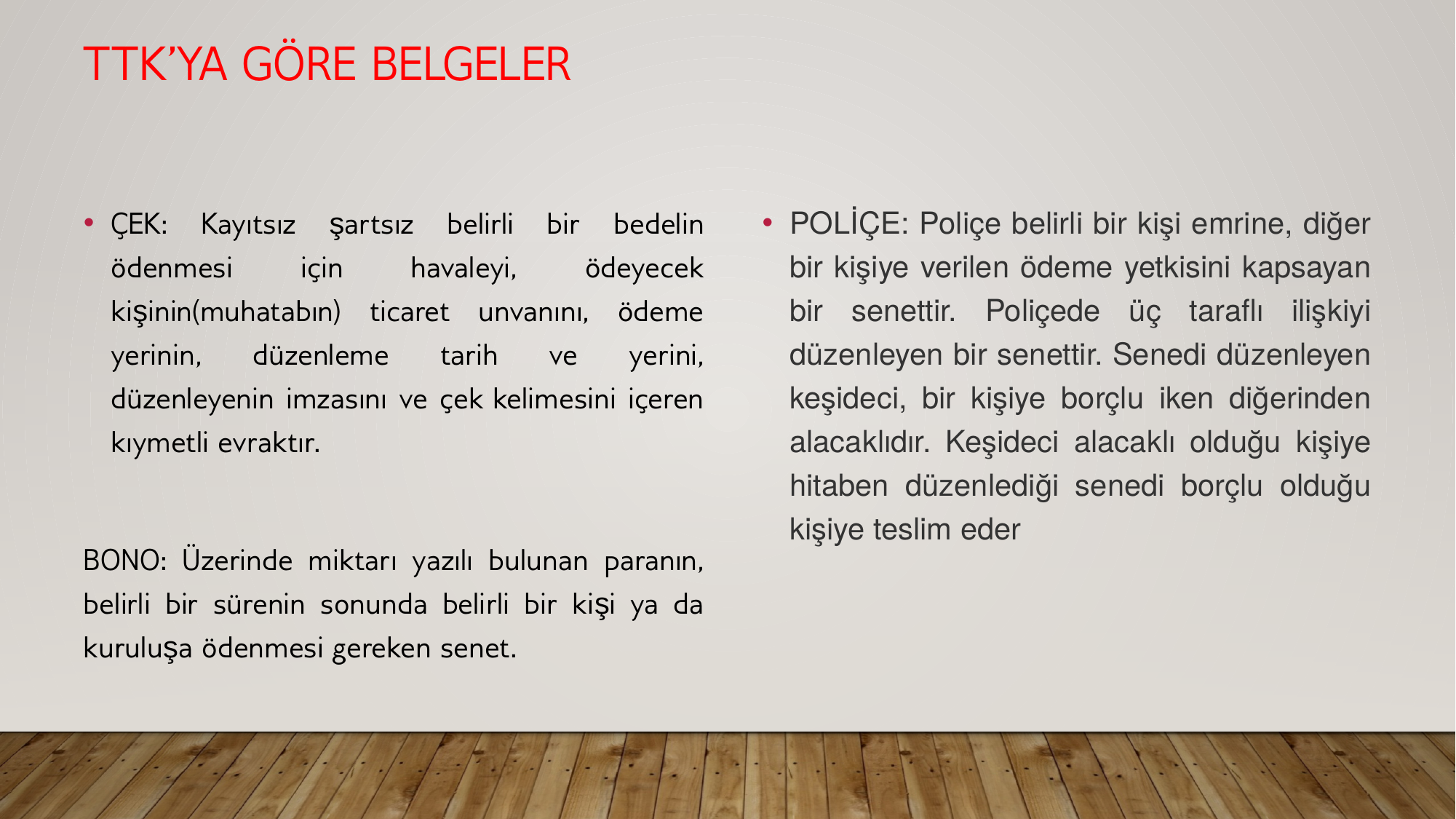

# TTK’YA GÖRE BELGELER
ÇEK: Kayıtsız şartsız belirli bir bedelin ödenmesi için havaleyi, ödeyecek kişinin(muhatabın) ticaret unvanını, ödeme yerinin, düzenleme tarih ve yerini, düzenleyenin imzasını ve çek kelimesini içeren kıymetli evraktır.

BONO: Üzerinde miktarı yazılı bulunan paranın, belirli bir sürenin sonunda belirli bir kişi ya da kuruluşa ödenmesi gereken senet.

POLİÇE: Poliçe belirli bir kişi emrine, diğer bir kişiye verilen ödeme yetkisini kapsayan bir senettir. Poliçede üç taraflı ilişkiyi düzenleyen bir senettir. Senedi düzenleyen keşideci, bir kişiye borçlu iken diğerinden alacaklıdır. Keşideci alacaklı olduğu kişiye hitaben düzenlediği senedi borçlu olduğu kişiye teslim eder